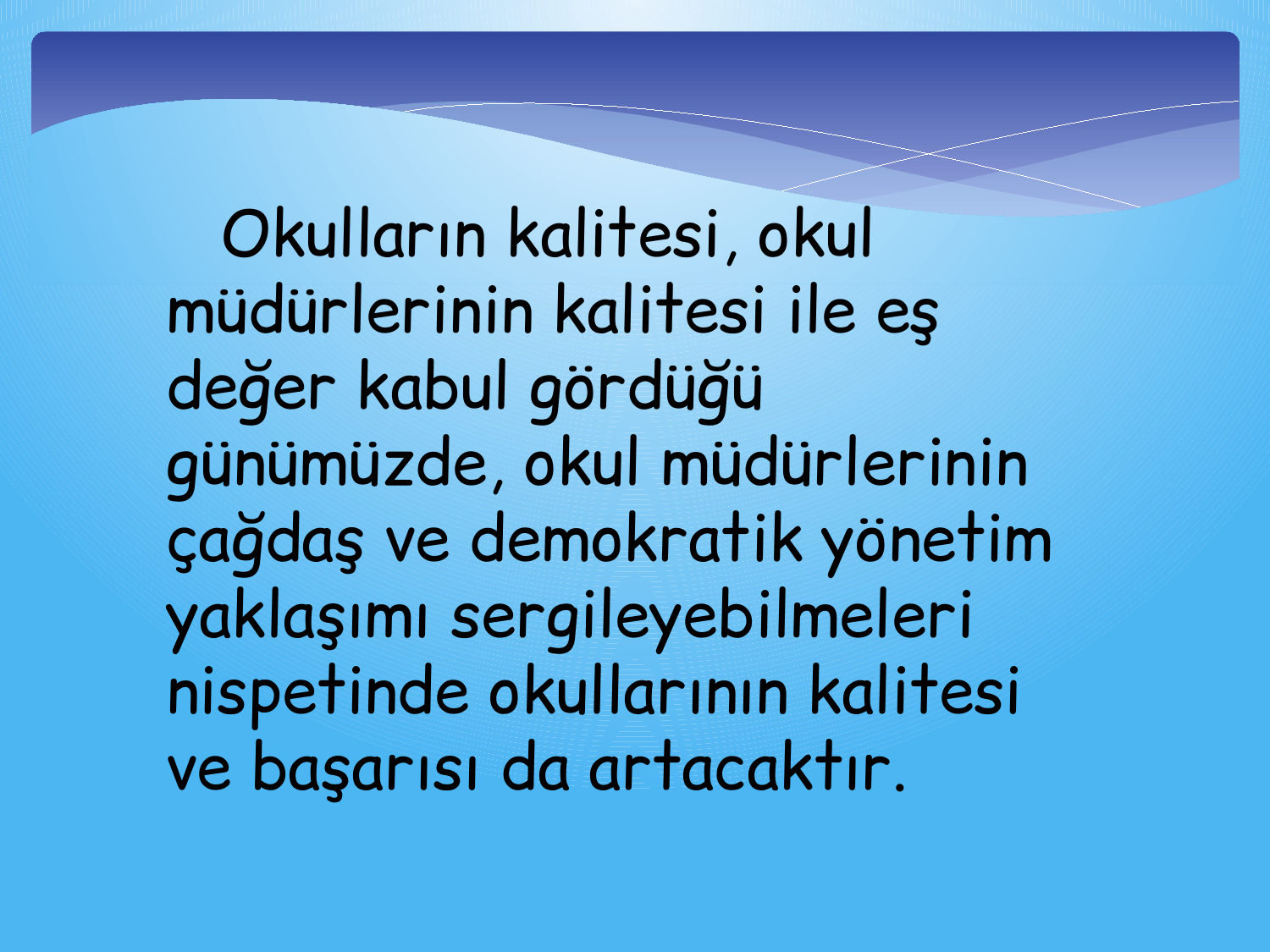

Okulların kalitesi, okul müdürlerinin kalitesi ile eş değer kabul gördüğü günümüzde, okul müdürlerinin çağdaş ve demokratik yönetim yaklaşımı sergileyebilmeleri nispetinde okullarının kalitesi ve başarısı da artacaktır.